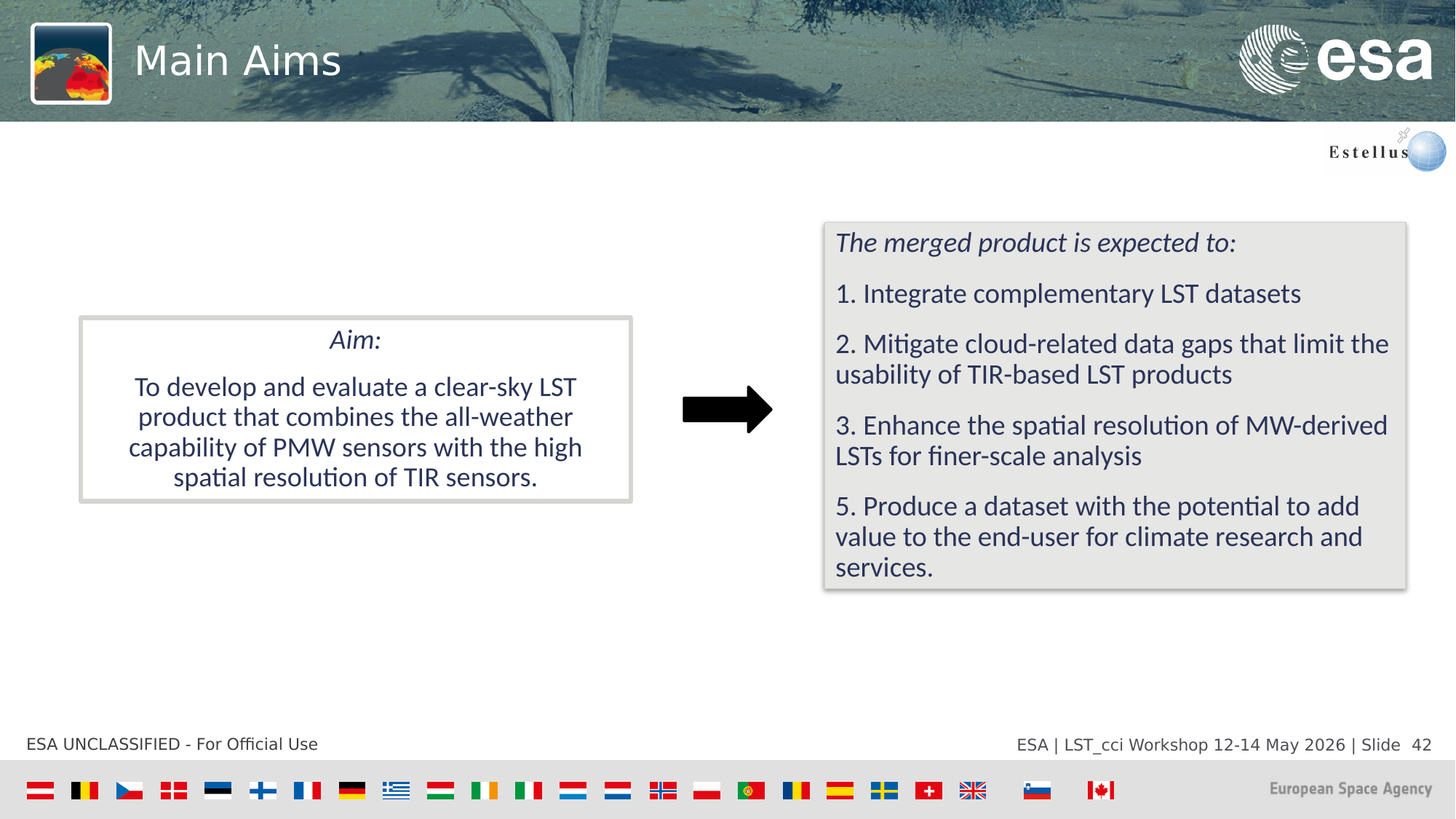

# Main Aims
The merged product is expected to:
1. Integrate complementary LST datasets
2. Mitigate cloud-related data gaps that limit the usability of TIR-based LST products
3. Enhance the spatial resolution of MW-derived LSTs for finer-scale analysis
5. Produce a dataset with the potential to add value to the end-user for climate research and services.
Aim:
To develop and evaluate a clear-sky LST product that combines the all-weather capability of PMW sensors with the high spatial resolution of TIR sensors.